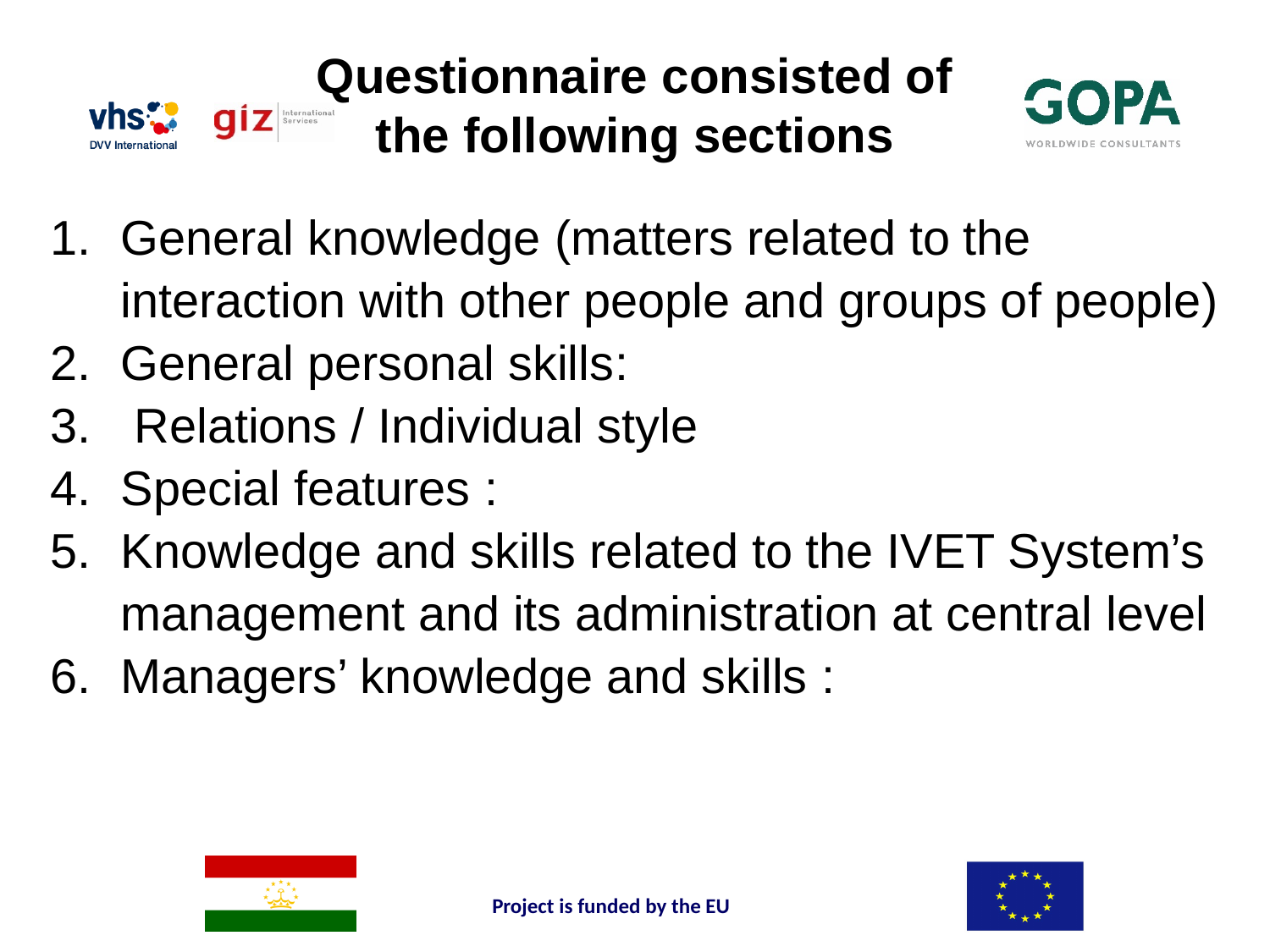

# Questionnaire consisted of the following sections
General knowledge (matters related to the interaction with other people and groups of people)
General personal skills:
 Relations / Individual style
Special features :
Knowledge and skills related to the IVET System’s management and its administration at central level
Managers’ knowledge and skills :

Project is funded by the EU